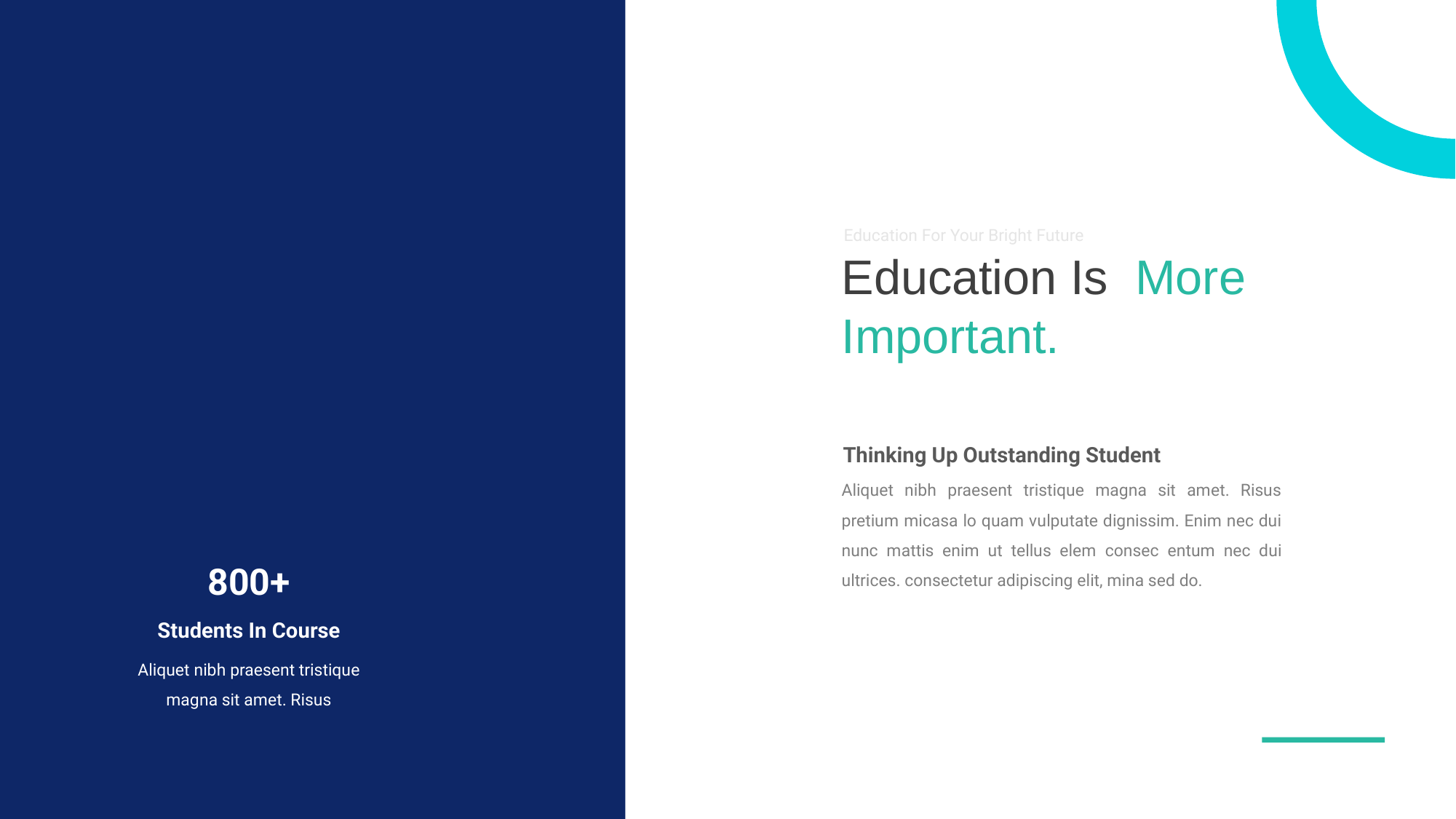

Education For Your Bright Future
Education Is  More Important.
Thinking Up Outstanding Student
Aliquet nibh praesent tristique magna sit amet. Risus pretium micasa lo quam vulputate dignissim. Enim nec dui nunc mattis enim ut tellus elem consec entum nec dui ultrices. consectetur adipiscing elit, mina sed do.
800+
Students In Course
Aliquet nibh praesent tristique magna sit amet. Risus